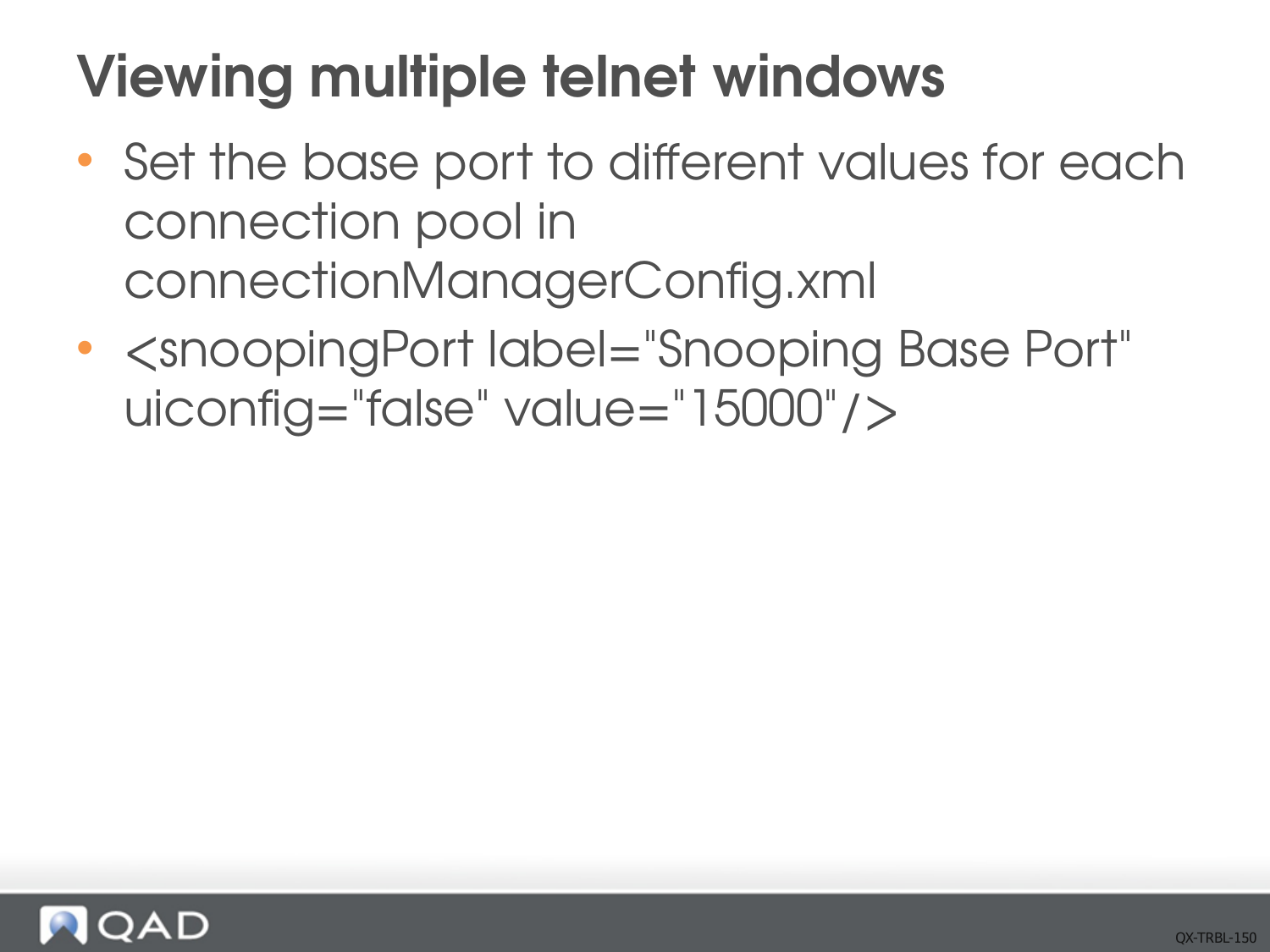

# Viewing multiple telnet windows
Set the base port to different values for each connection pool in connectionManagerConfig.xml
<snoopingPort label="Snooping Base Port" uiconfig="false" value="15000"/>
QX-TRBL-150